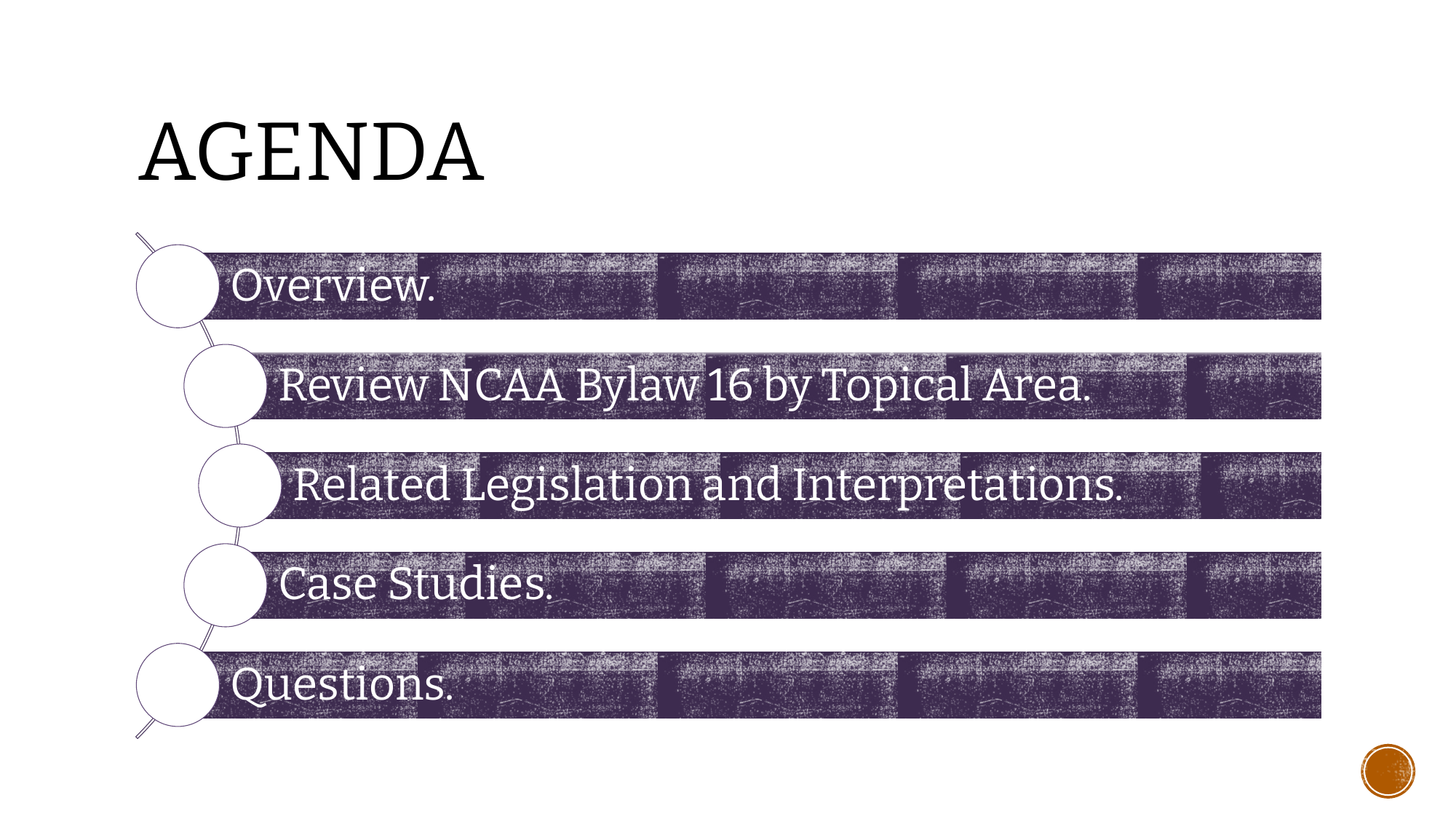

# Agenda
Overview.
Review NCAA Bylaw 16 by Topical Area.
Related Legislation and Interpretations.
Case Studies.
Questions.